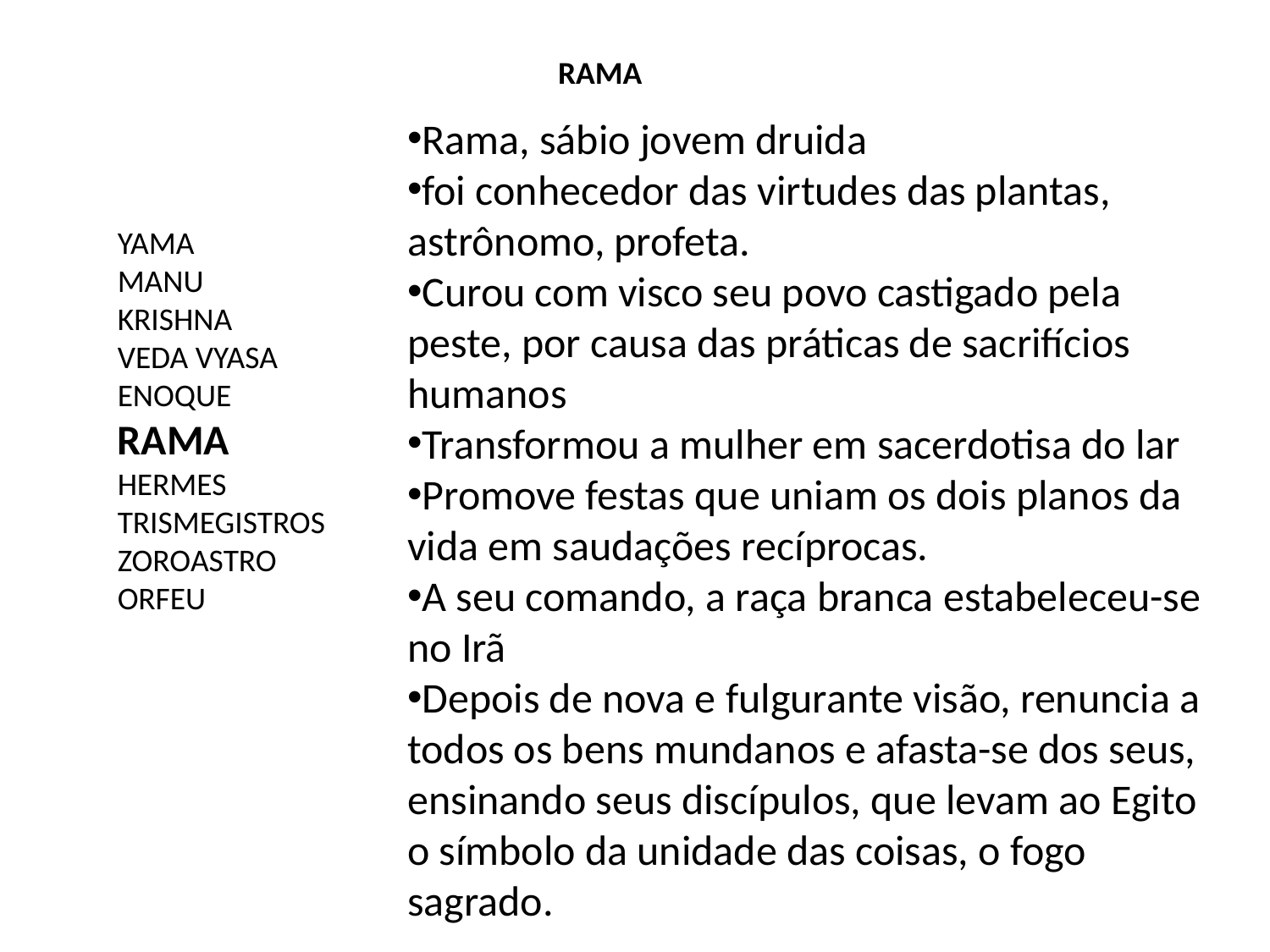

RAMA
Rama, sábio jovem druida
foi conhecedor das virtudes das plantas, astrônomo, profeta.
Curou com visco seu povo castigado pela peste, por causa das práticas de sacrifícios humanos
Transformou a mulher em sacerdotisa do lar
Promove festas que uniam os dois planos da vida em saudações recíprocas.
A seu comando, a raça branca estabeleceu-se no Irã
Depois de nova e fulgurante visão, renuncia a todos os bens mundanos e afasta-se dos seus, ensinando seus discípulos, que levam ao Egito o símbolo da unidade das coisas, o fogo sagrado.
YAMA
MANU
KRISHNA
VEDA VYASA
ENOQUE
RAMA
HERMES TRISMEGISTROS
ZOROASTRO
ORFEU